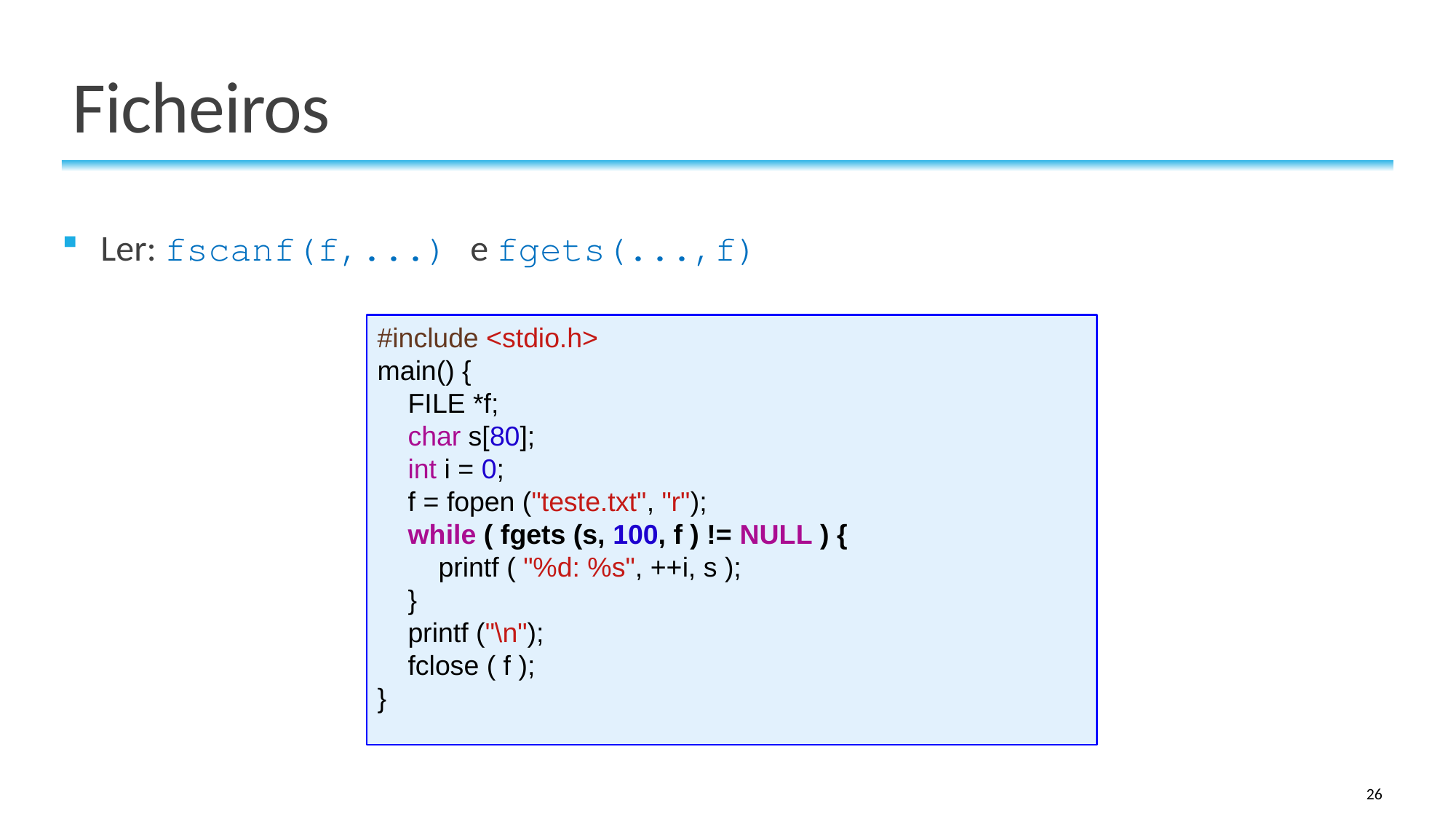

# Ficheiros
Ler: fscanf(f,...) e fgets(...,f)
#include <stdio.h>
main() {
    FILE *f;
    char s[80];
    int i = 0;
    f = fopen ("teste.txt", "r");
    while ( fgets (s, 100, f ) != NULL ) {
        printf ( "%d: %s", ++i, s );
    }
    printf ("\n");
    fclose ( f );
}
26